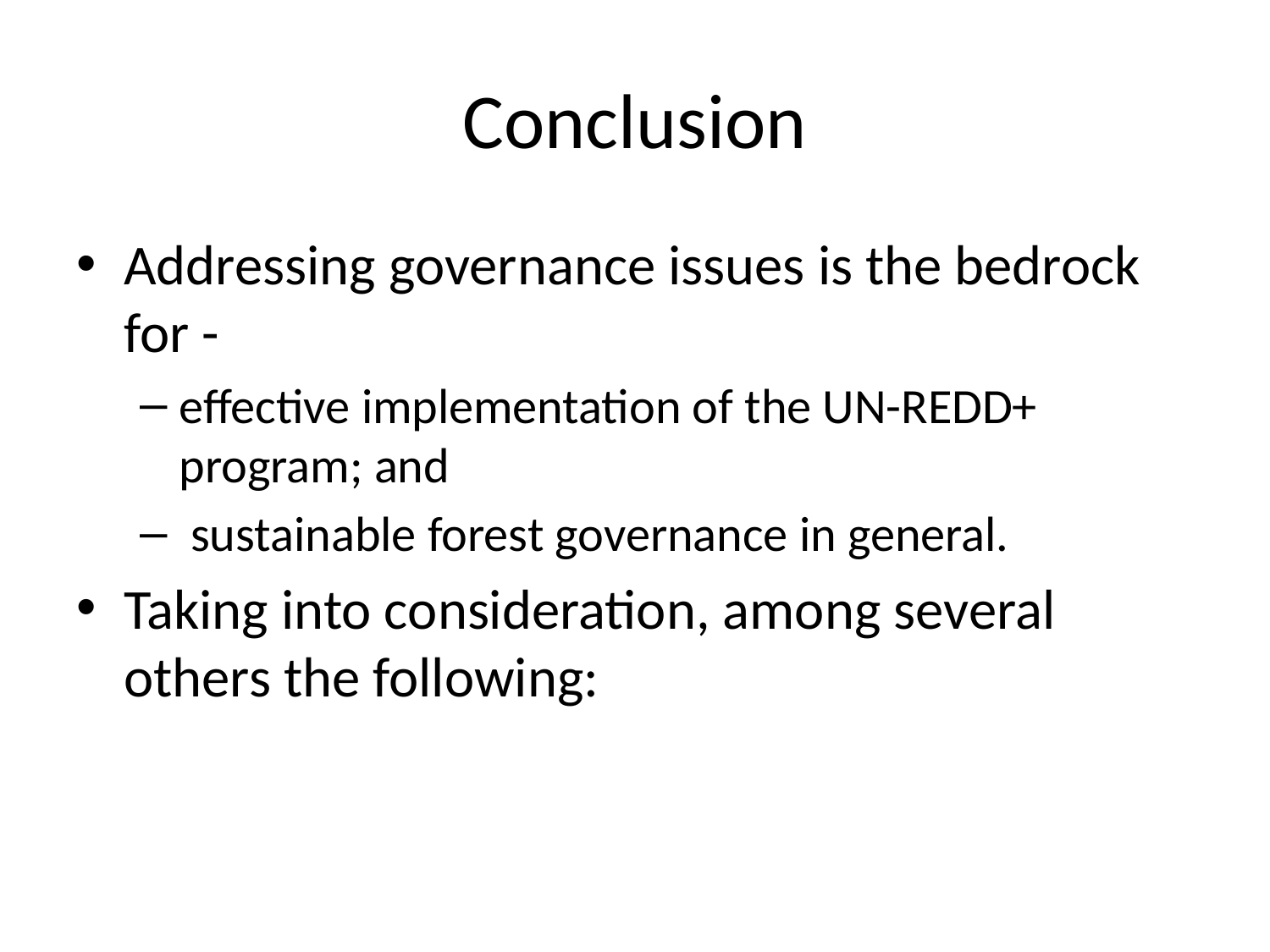

# Conclusion
Addressing governance issues is the bedrock for -
effective implementation of the UN-REDD+ program; and
 sustainable forest governance in general.
Taking into consideration, among several others the following: